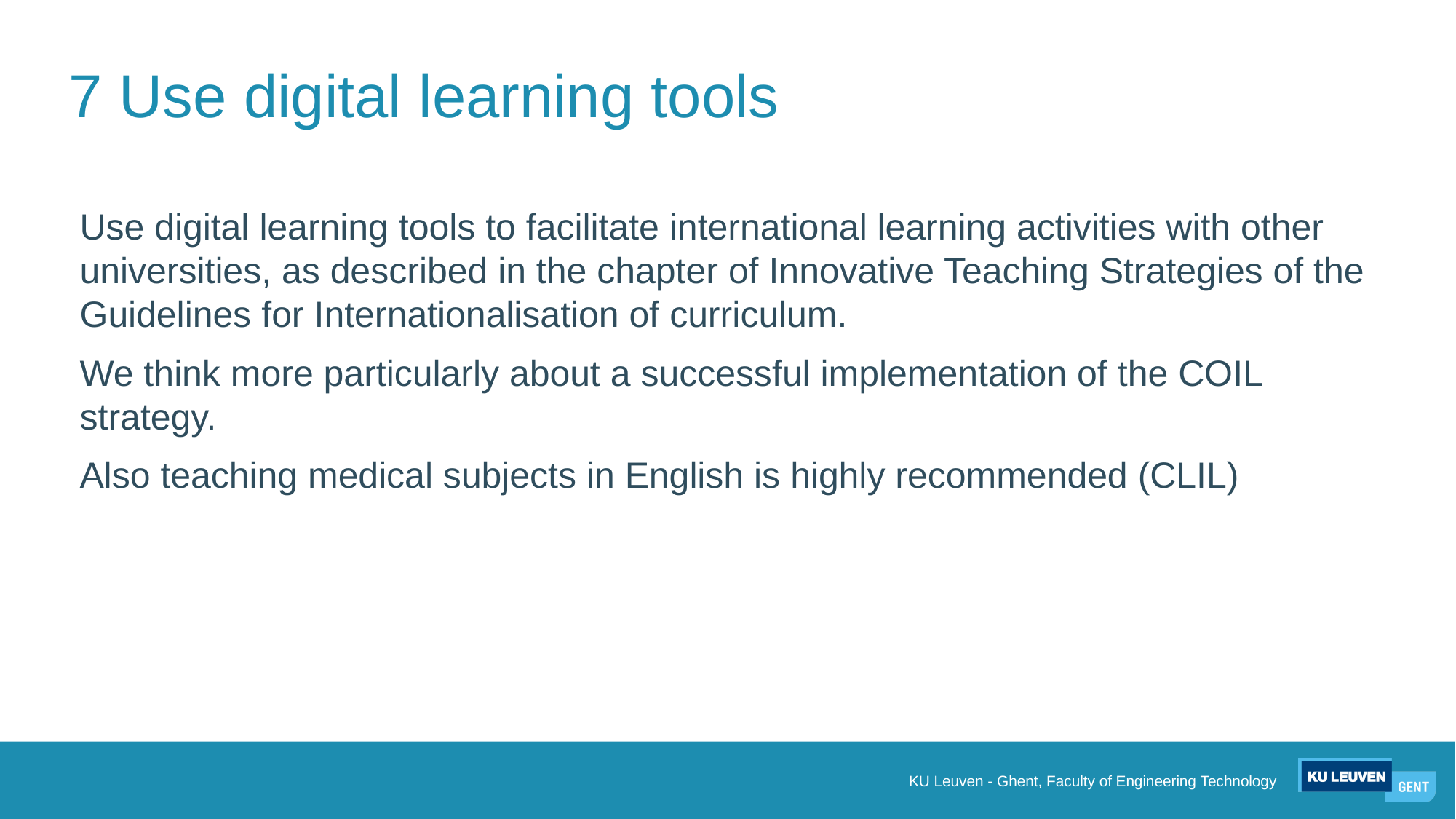

# 7 Use digital learning tools
Use digital learning tools to facilitate international learning activities with other universities, as described in the chapter of Innovative Teaching Strategies of the Guidelines for Internationalisation of curriculum.
We think more particularly about a successful implementation of the COIL strategy.
Also teaching medical subjects in English is highly recommended (CLIL)
KU Leuven - Ghent, Faculty of Engineering Technology